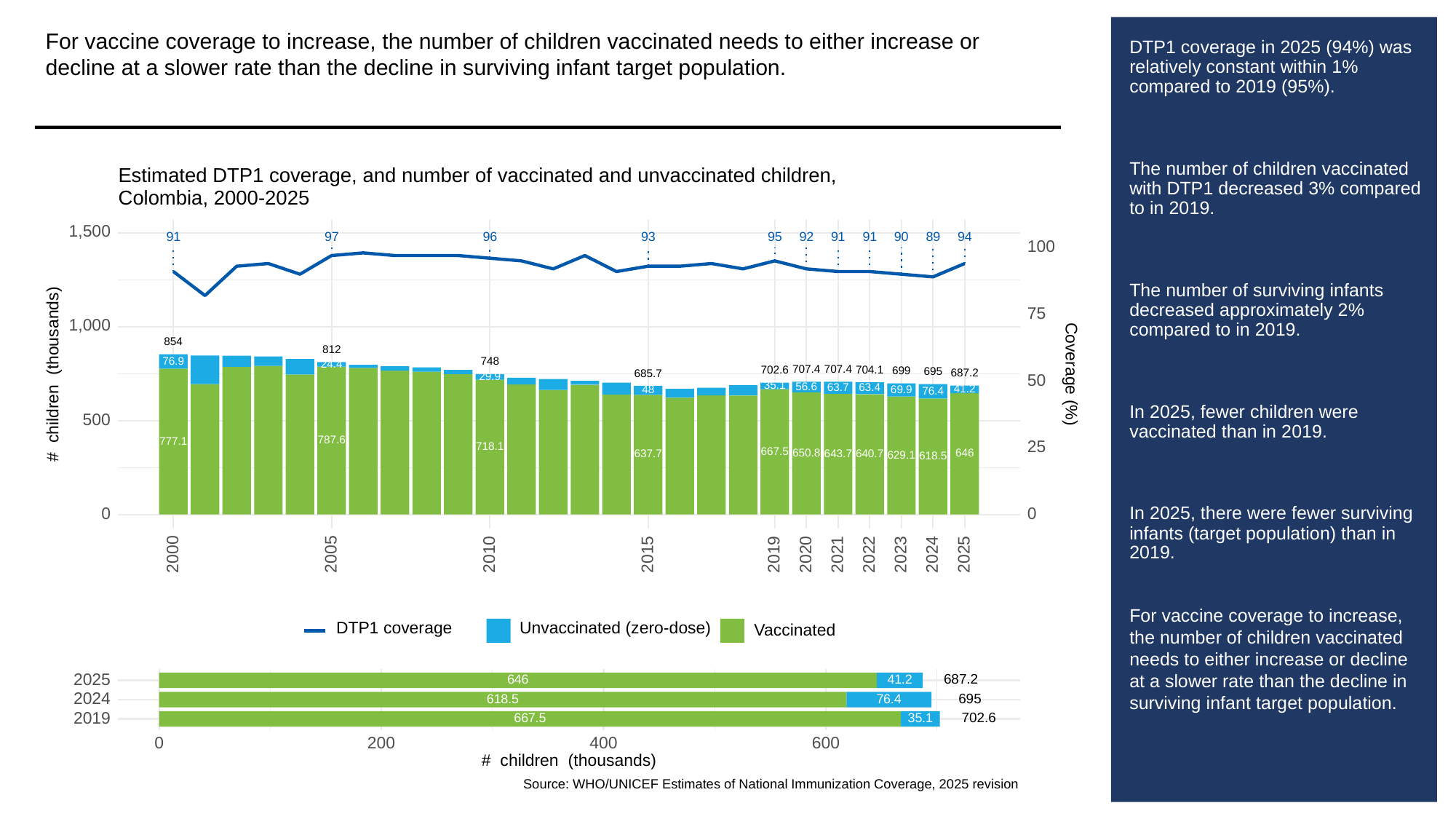

For vaccine coverage to increase, the number of children vaccinated needs to either increase or decline at a slower rate than the decline in surviving infant target population.
# DTP1 coverage in 2025 (94%) was relatively constant within 1% compared to 2019 (95%).

The number of children vaccinated with DTP1 decreased 3% compared to in 2019.

The number of surviving infants decreased approximately 2% compared to in 2019.

In 2025, fewer children were vaccinated than in 2019.

In 2025, there were fewer surviving infants (target population) than in 2019.

For vaccine coverage to increase, the number of children vaccinated needs to either increase or decline at a slower rate than the decline in surviving infant target population.

Estimated DTP1 coverage, and number of vaccinated and unvaccinated children,
Colombia, 2000-2025

1,500
93
91
97
96
95
92
91
91
90
89
94

100

75
1,000

854
812

76.9
748

24.4

707.4
707.4

704.1

702.6
#  children  (thousands)
Coverage (%)

699

695

687.2
685.7

29.9

50

35.1

56.6

63.7

63.4

41.2

69.9

48
76.4

500

787.6
777.1
25
718.1
667.5
650.8
646
643.7
640.7
637.7
629.1
618.5

0
0

2023
2000
2005
2010
2015
2019
2020
2021
2022
2024
2025

Unvaccinated (zero-dose)
DTP1 coverage
Vaccinated

2025
687.2
646
41.2

2024
695
618.5
76.4

2019
702.6
35.1
667.5

0
200
400
600
#  children  (thousands)
Source: WHO/UNICEF Estimates of National Immunization Coverage, 2025 revision